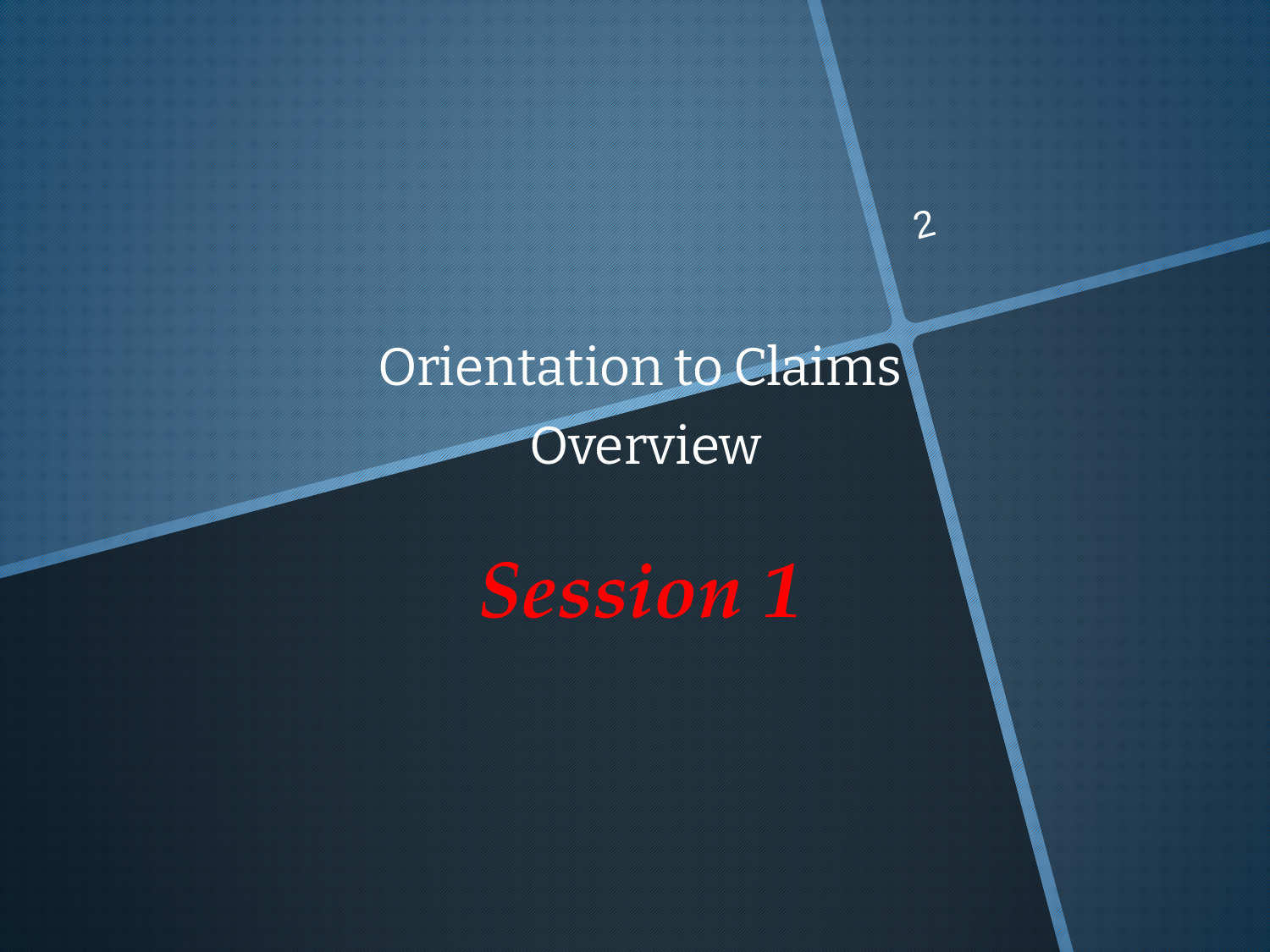

2
# Orientation to Claims Overview Session 1